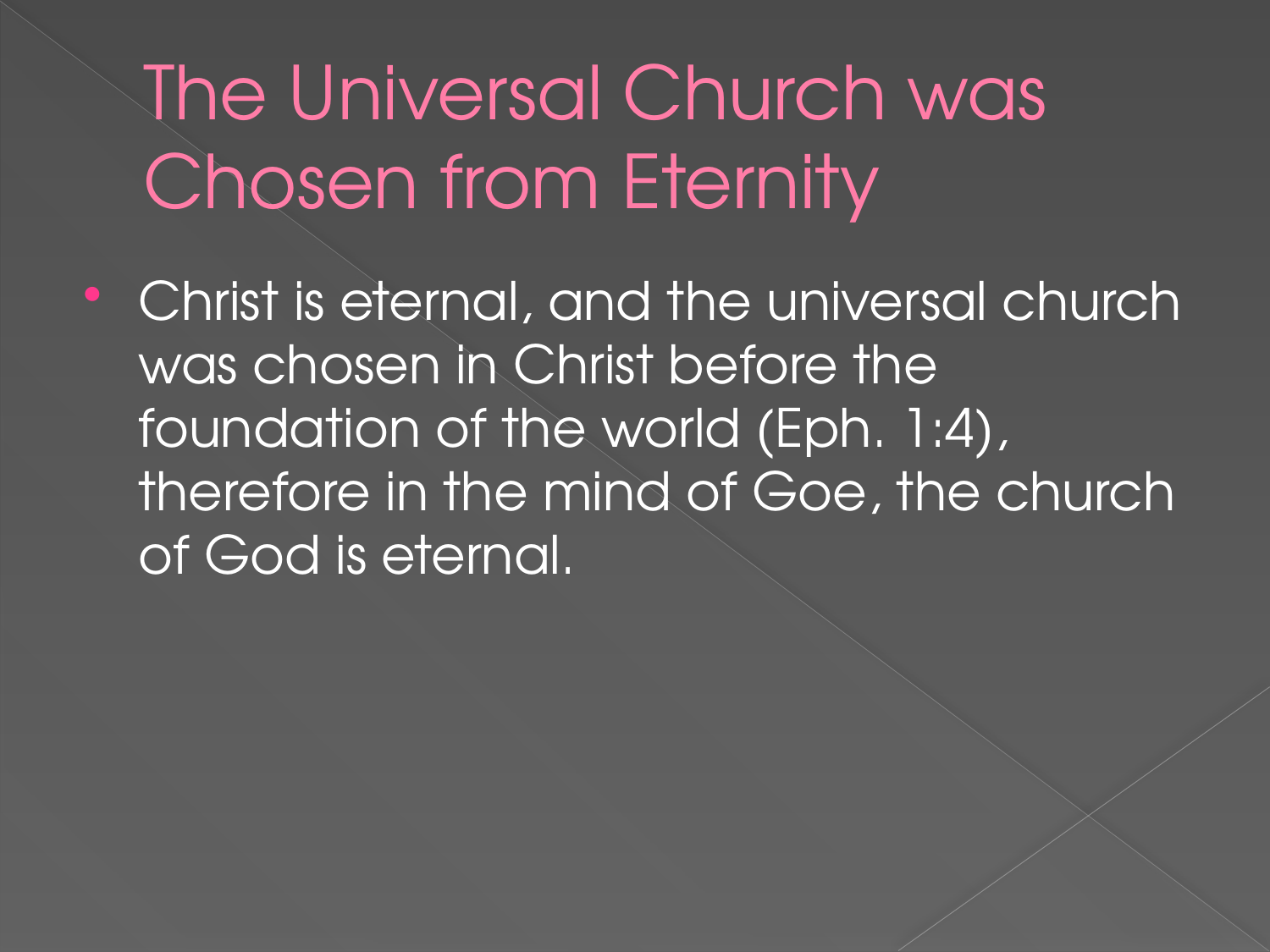

# The Universal Church was Chosen from Eternity
Christ is eternal, and the universal church was chosen in Christ before the foundation of the world (Eph. 1:4), therefore in the mind of Goe, the church of God is eternal.